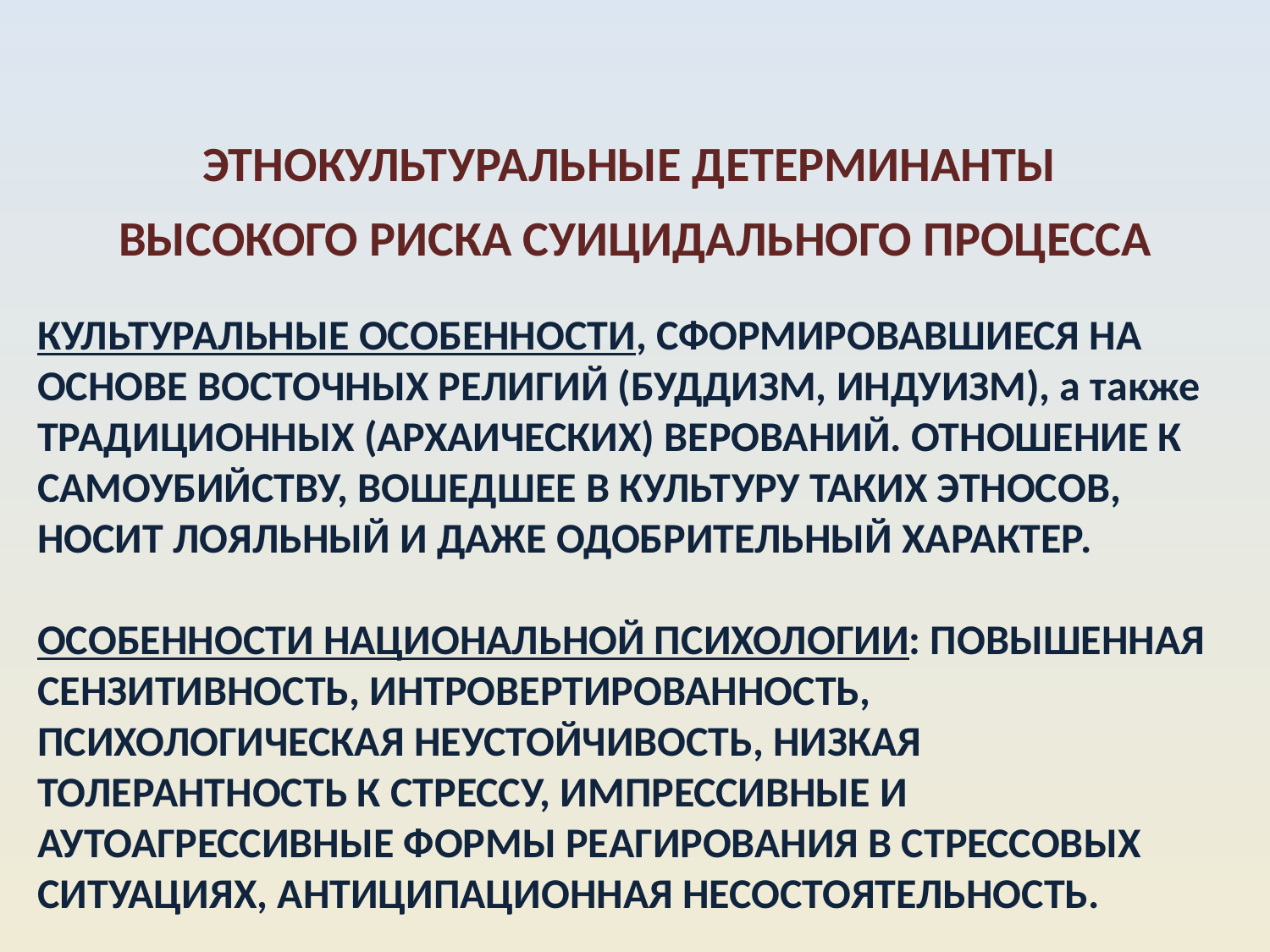

ЭТНОКУЛЬТУРАЛЬНЫЕ ДЕТЕРМИНАНТЫ
ВЫСОКОГО РИСКА СУИЦИДАЛЬНОГО ПРОЦЕССА

КУЛЬТУРАЛЬНЫЕ ОСОБЕННОСТИ, СФОРМИРОВАВШИЕСЯ НА ОСНОВЕ ВОСТОЧНЫХ РЕЛИГИЙ (БУДДИЗМ, ИНДУИЗМ), а также ТРАДИЦИОННЫХ (АРХАИЧЕСКИХ) ВЕРОВАНИЙ. ОТНОШЕНИЕ К САМОУБИЙСТВУ, ВОШЕДШЕЕ В КУЛЬТУРУ ТАКИХ ЭТНОСОВ, НОСИТ ЛОЯЛЬНЫЙ И ДАЖЕ ОДОБРИТЕЛЬНЫЙ ХАРАКТЕР.

ОСОБЕННОСТИ НАЦИОНАЛЬНОЙ ПСИХОЛОГИИ: ПОВЫШЕННАЯ СЕНЗИТИВНОСТЬ, ИНТРОВЕРТИРОВАННОСТЬ, ПСИХОЛОГИЧЕСКАЯ НЕУСТОЙЧИВОСТЬ, НИЗКАЯ ТОЛЕРАНТНОСТЬ К СТРЕССУ, ИМПРЕССИВНЫЕ И АУТОАГРЕССИВНЫЕ ФОРМЫ РЕАГИРОВАНИЯ В СТРЕССОВЫХ СИТУАЦИЯХ, АНТИЦИПАЦИОННАЯ НЕСОСТОЯТЕЛЬНОСТЬ.